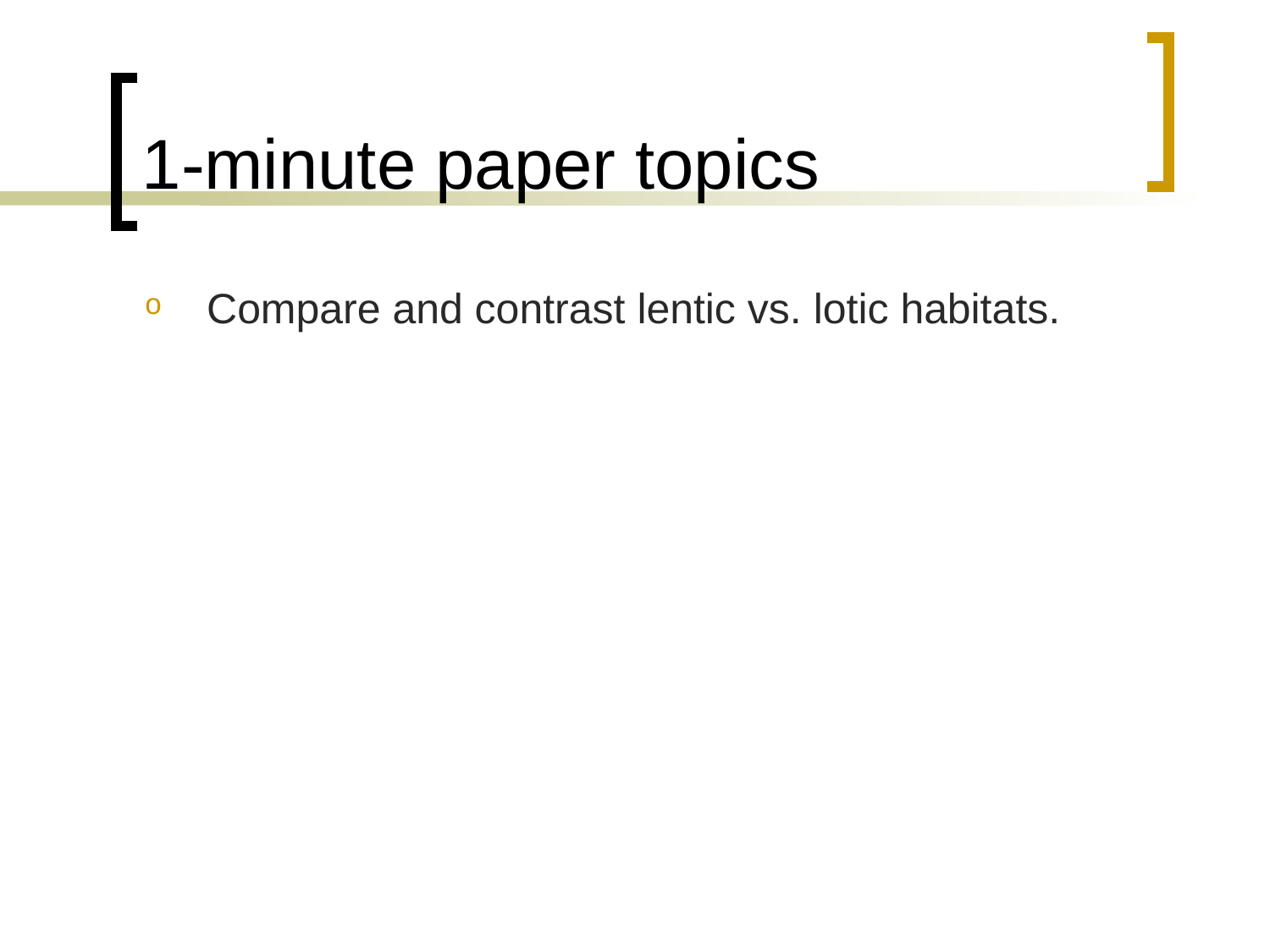

# 1-minute paper topics
Compare and contrast lentic vs. lotic habitats.